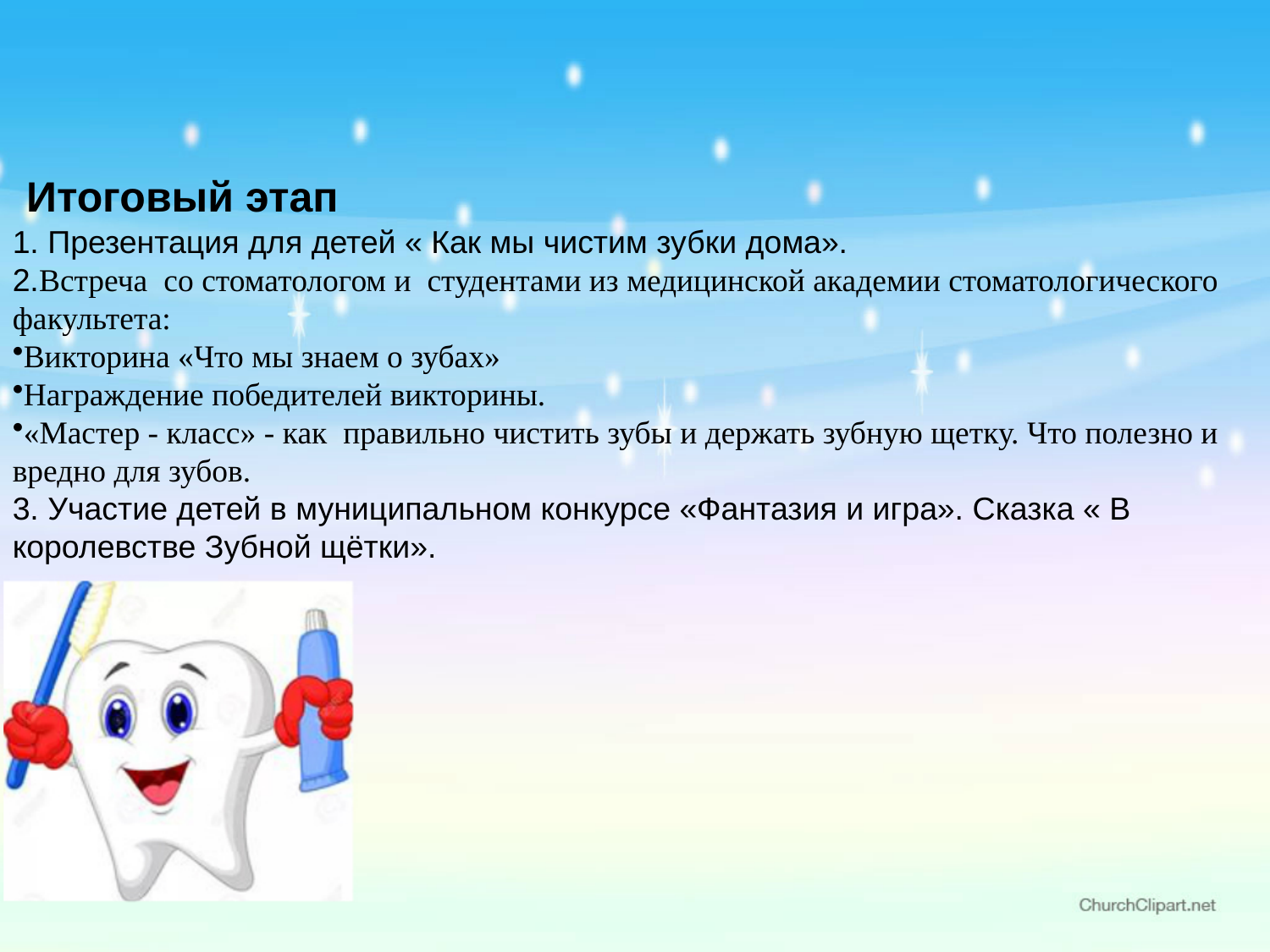

Итоговый этап
1. Презентация для детей « Как мы чистим зубки дома».
2.Встреча  со стоматологом и  студентами из медицинской академии стоматологического факультета:
Викторина «Что мы знаем о зубах»
Награждение победителей викторины.
«Мастер - класс» - как  правильно чистить зубы и держать зубную щетку. Что полезно и вредно для зубов.
3. Участие детей в муниципальном конкурсе «Фантазия и игра». Сказка « В королевстве Зубной щётки».